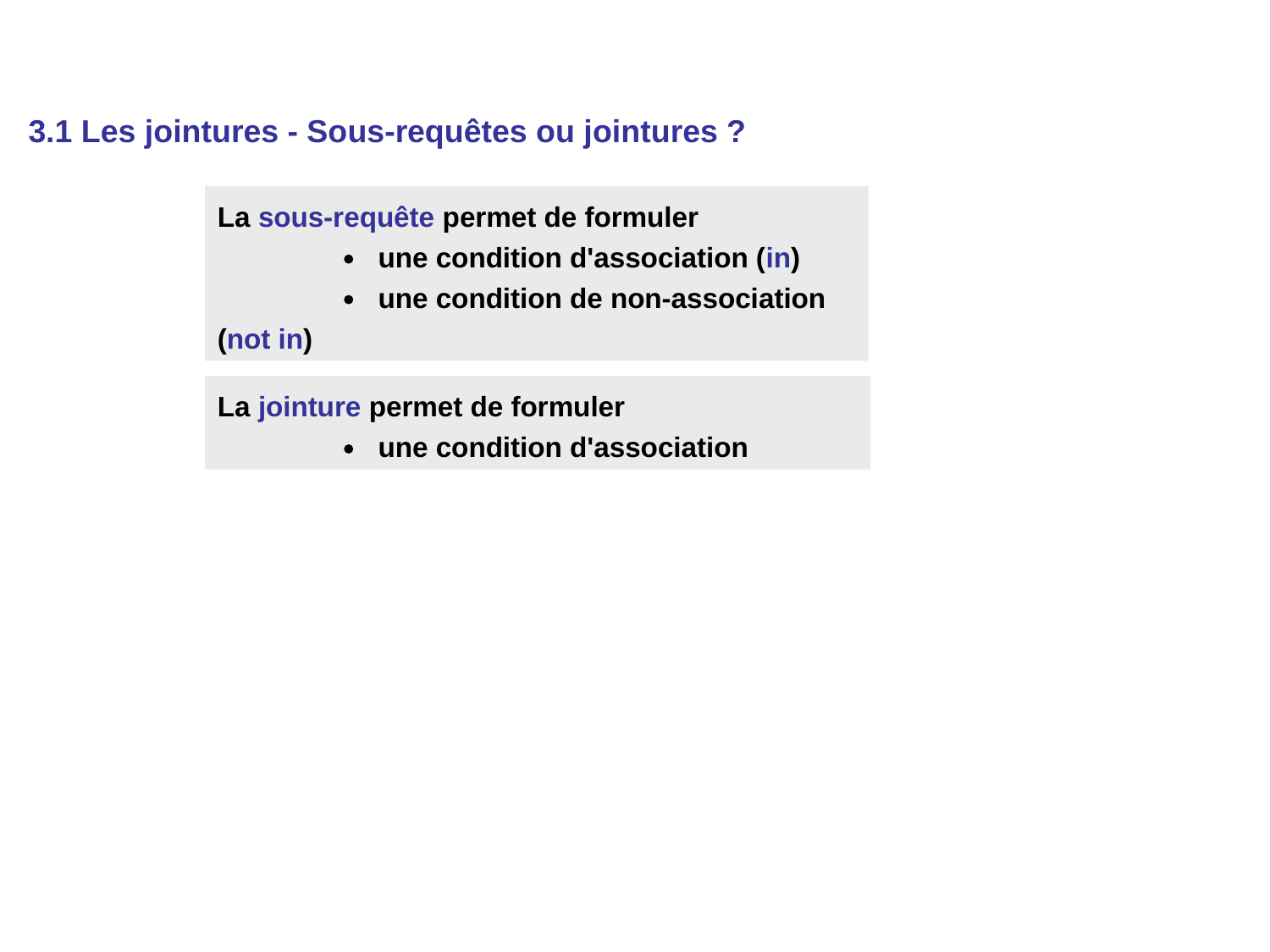

3.1 Les jointures - Sous-requêtes ou jointures ?
La sous-requête permet de formuler
	•   une condition d'association (in)
	•   une condition de non-association (not in)
La jointure permet de formuler
	•   une condition d'association